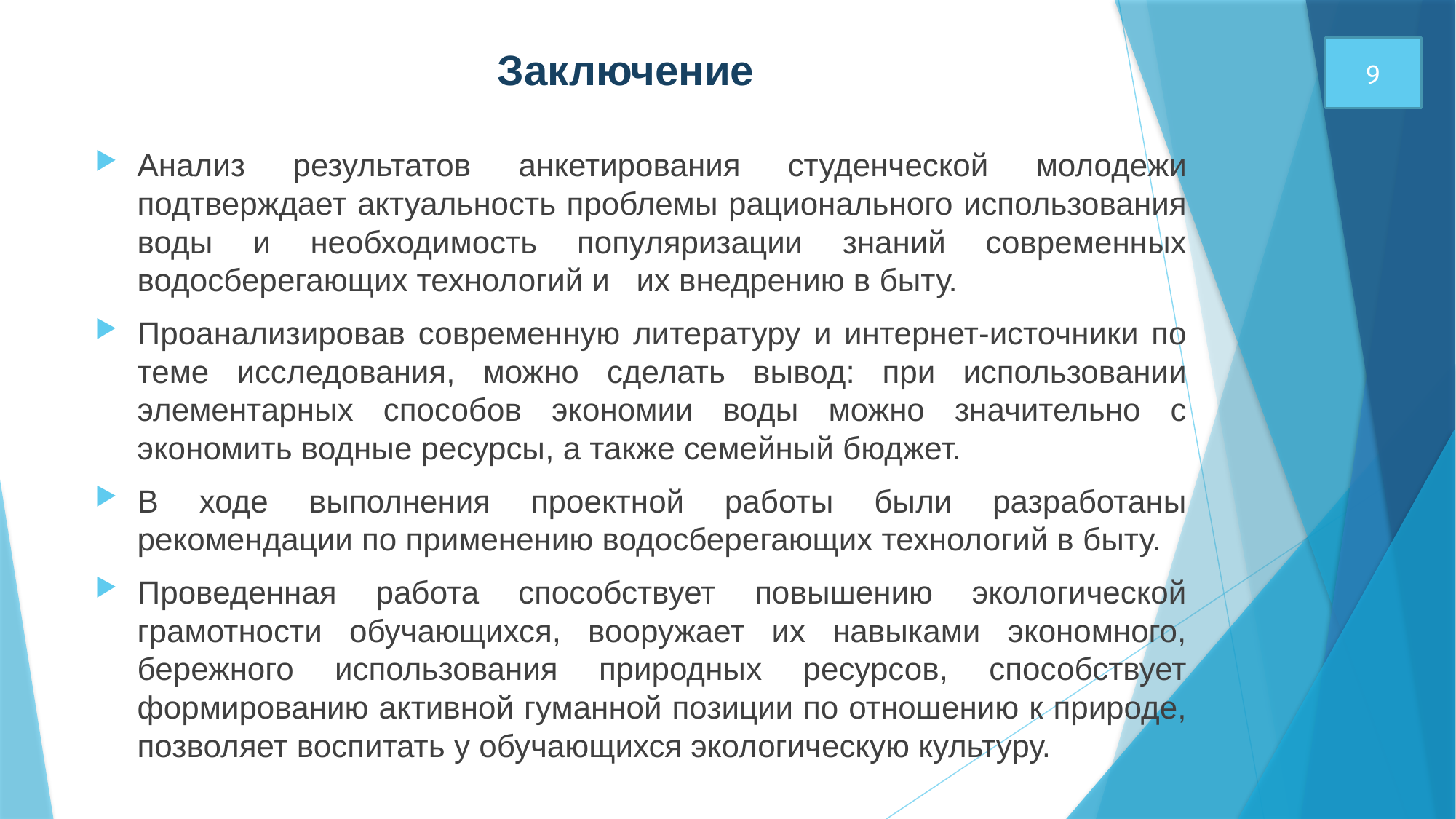

# Заключение
9
Анализ результатов анкетирования студенческой молодежи подтверждает актуальность проблемы рационального использования воды и необходимость популяризации знаний современных водосберегающих технологий и   их внедрению в быту.
Проанализировав современную литературу и интернет-источники по теме исследования, можно сделать вывод: при использовании элементарных способов экономии воды можно значительно с экономить водные ресурсы, а также семейный бюджет.
В ходе выполнения проектной работы были разработаны рекомендации по применению водосберегающих технологий в быту.
Проведенная работа способствует повышению экологической грамотности обучающихся, вооружает их навыками экономного, бережного использования природных ресурсов, способствует формированию активной гуманной позиции по отношению к природе, позволяет воспитать у обучающихся экологическую культуру.